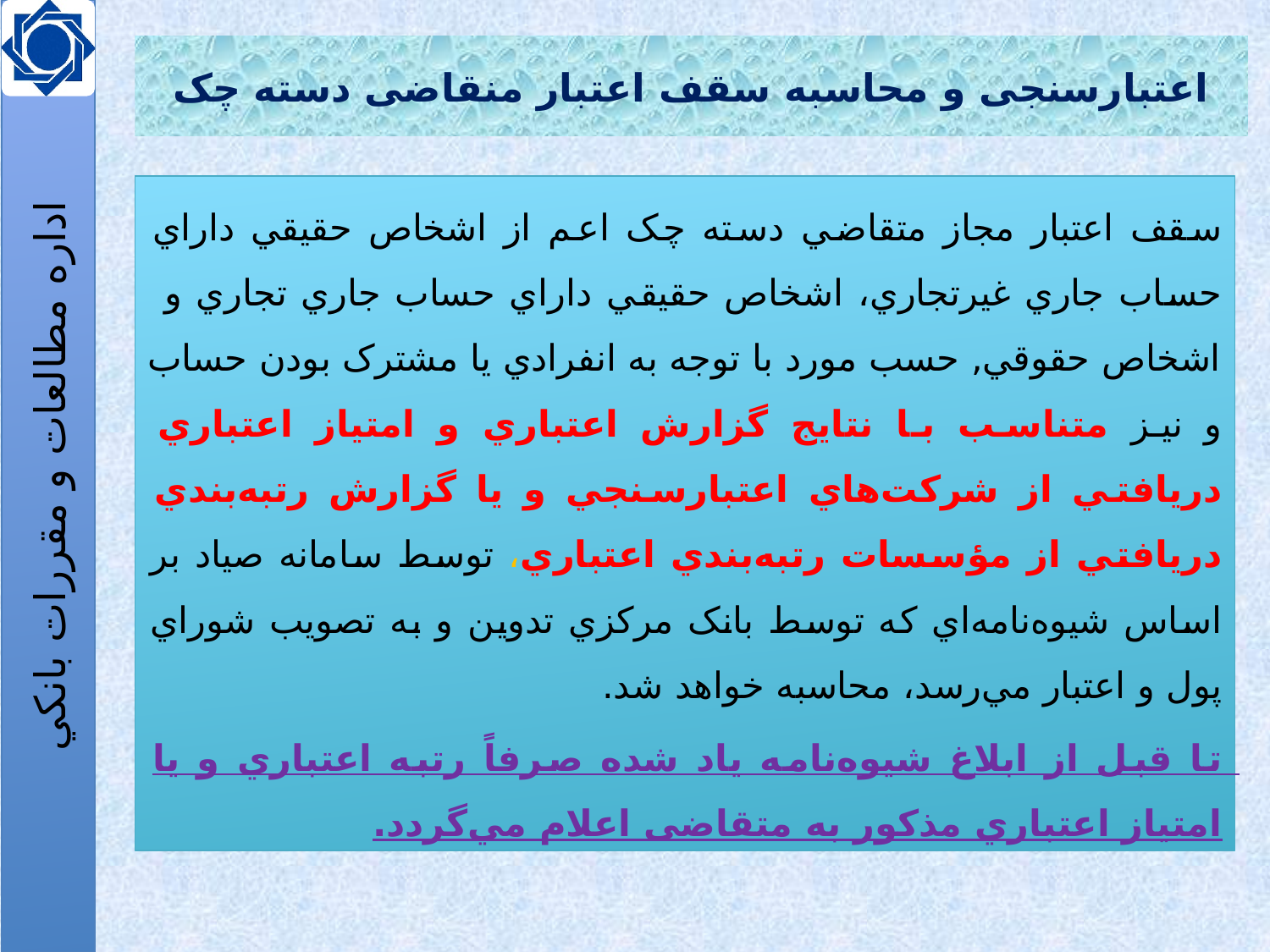

# اعتبارسنجی و محاسبه سقف اعتبار منقاضی دسته چک
سقف اعتبار مجاز متقاضي دسته چک اعم از اشخاص حقيقي داراي حساب جاري غيرتجاري، اشخاص حقيقي داراي حساب جاري تجاري و  اشخاص حقوقي, حسب مورد با توجه به انفرادي يا مشترک بودن حساب و نيز متناسب با نتايج گزارش اعتباري و امتياز اعتباري دريافتي از شرکت‌هاي اعتبارسنجي و يا گزارش رتبه‌بندي دريافتي از مؤسسات رتبه‌بندي اعتباري، توسط سامانه صياد بر اساس شيوه‌نامه‌اي که توسط بانک مرکزي تدوين و به تصويب شوراي پول و اعتبار مي‌رسد، محاسبه خواهد شد.
تا قبل از ابلاغ شيوه‌نامه ياد شده صرفاً رتبه اعتباري و يا امتياز اعتباري مذکور به متقاضی اعلام مي‌گردد.